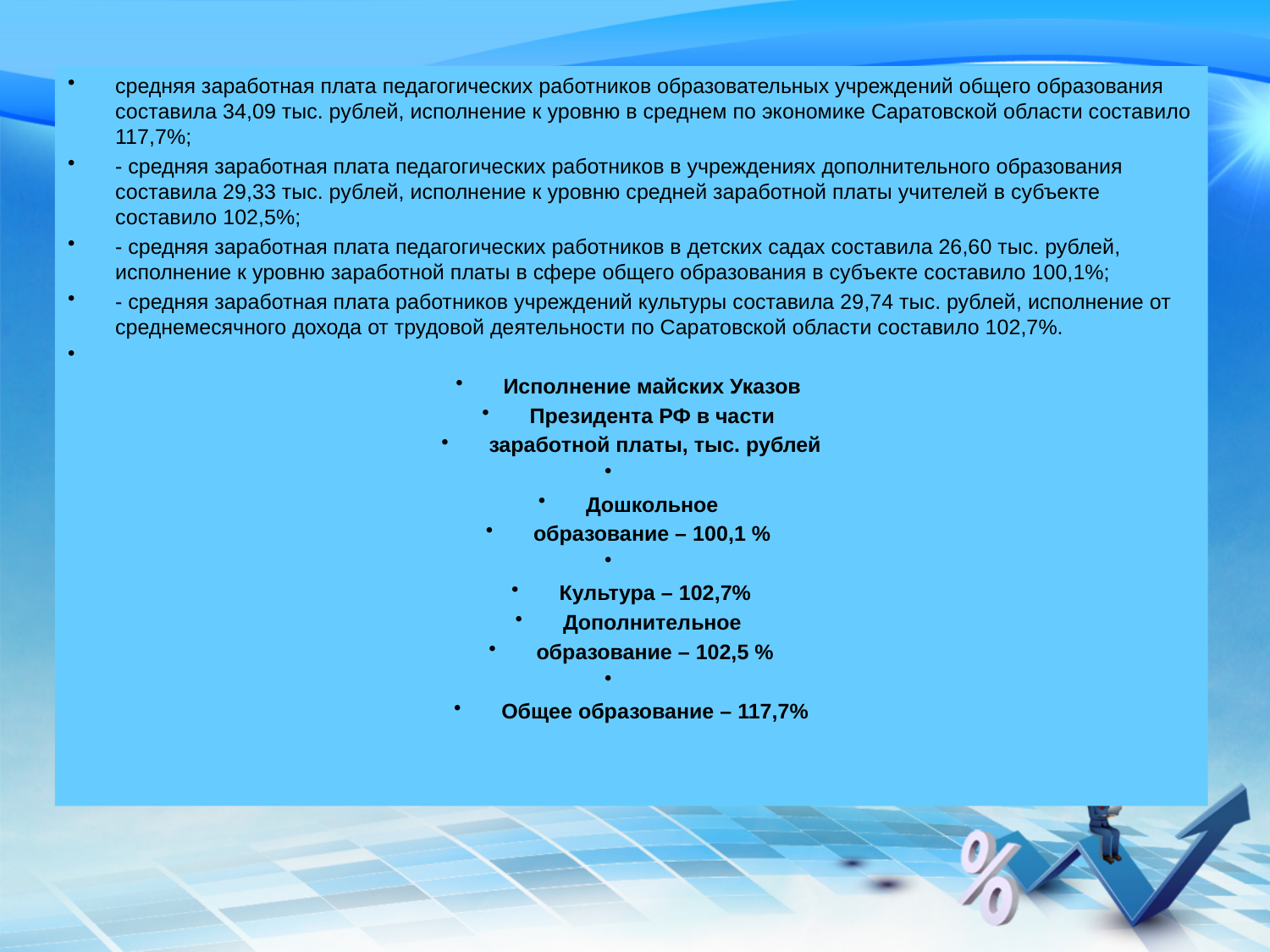

средняя заработная плата педагогических работников образовательных учреждений общего образования составила 34,09 тыс. рублей, исполнение к уровню в среднем по экономике Саратовской области составило 117,7%;
- средняя заработная плата педагогических работников в учреждениях дополнительного образования составила 29,33 тыс. рублей, исполнение к уровню средней заработной платы учителей в субъекте составило 102,5%;
- средняя заработная плата педагогических работников в детских садах составила 26,60 тыс. рублей, исполнение к уровню заработной платы в сфере общего образования в субъекте составило 100,1%;
- средняя заработная плата работников учреждений культуры составила 29,74 тыс. рублей, исполнение от среднемесячного дохода от трудовой деятельности по Саратовской области составило 102,7%.

Исполнение майских Указов
Президента РФ в части
заработной платы, тыс. рублей

Дошкольное
образование – 100,1 %

Культура – 102,7%
Дополнительное
образование – 102,5 %

Общее образование – 117,7%